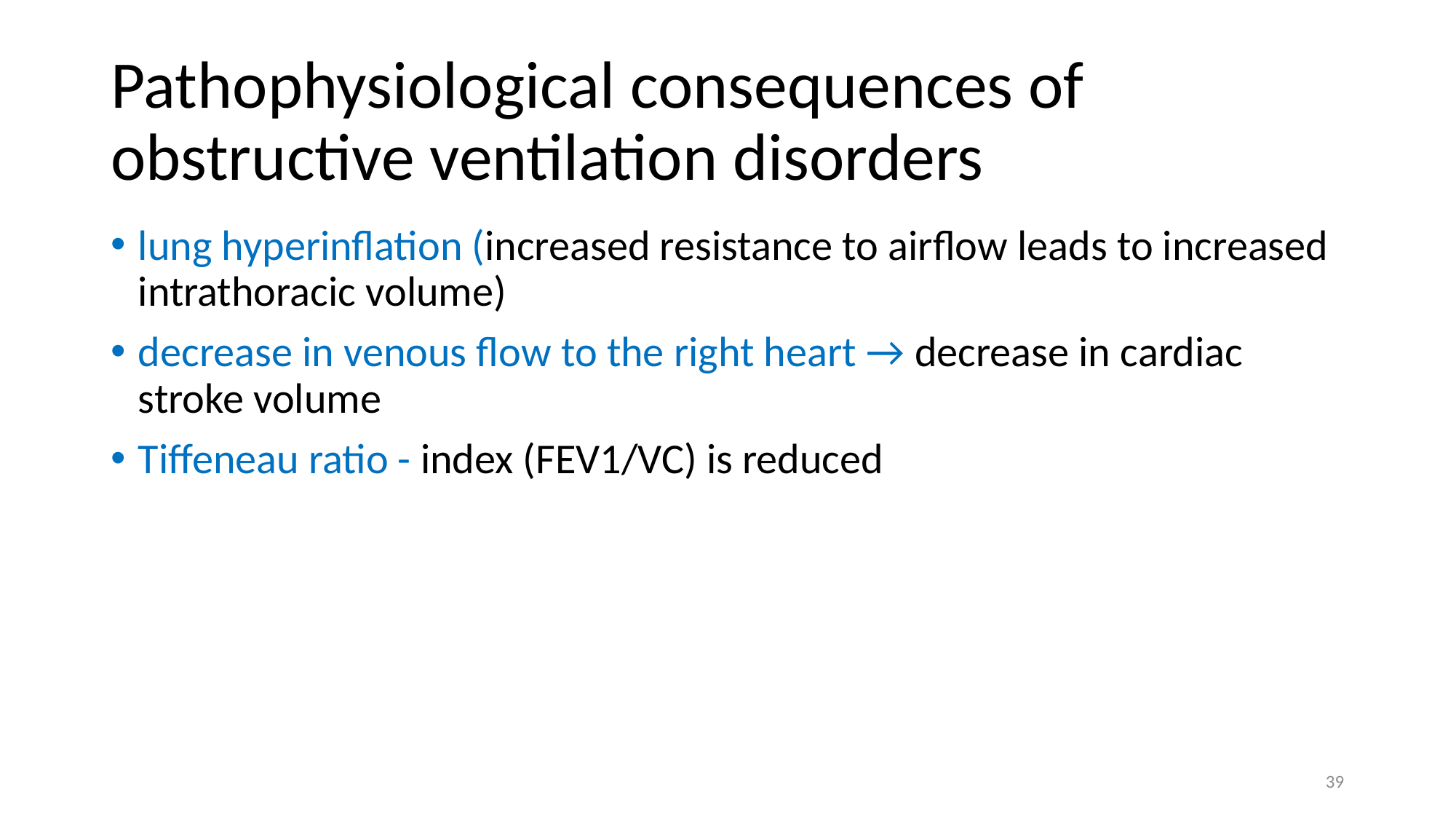

# Pathophysiological consequences of obstructive ventilation disorders
lung hyperinflation (increased resistance to airflow leads to increased intrathoracic volume)
decrease in venous flow to the right heart → decrease in cardiac stroke volume
Tiffeneau ratio - index (FEV1/VC) is reduced

39